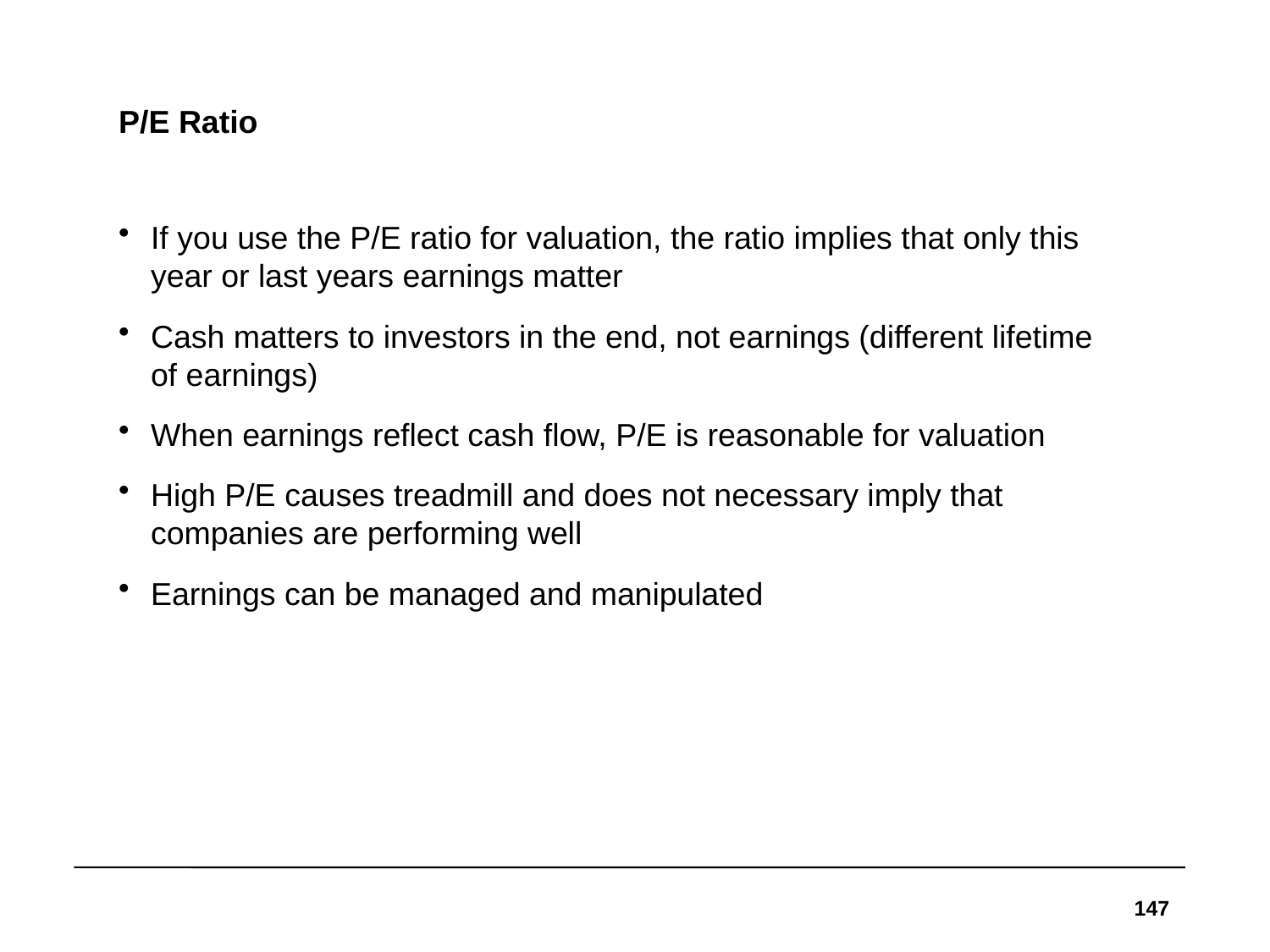

# P/E Ratio
If you use the P/E ratio for valuation, the ratio implies that only this year or last years earnings matter
Cash matters to investors in the end, not earnings (different lifetime of earnings)
When earnings reflect cash flow, P/E is reasonable for valuation
High P/E causes treadmill and does not necessary imply that companies are performing well
Earnings can be managed and manipulated